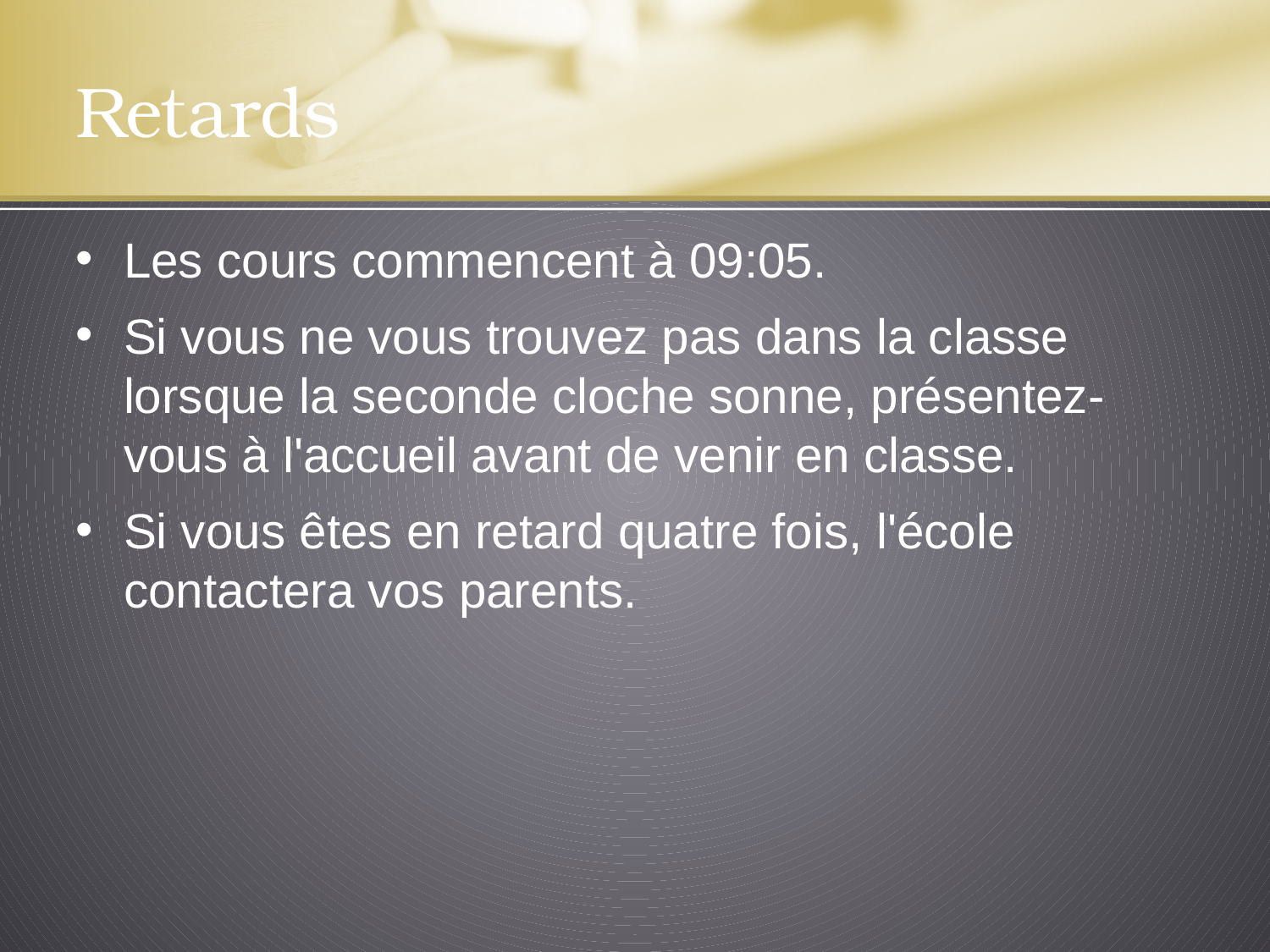

# Retards
Les cours commencent à 09:05.
Si vous ne vous trouvez pas dans la classe lorsque la seconde cloche sonne, présentez-vous à l'accueil avant de venir en classe.
Si vous êtes en retard quatre fois, l'école contactera vos parents.